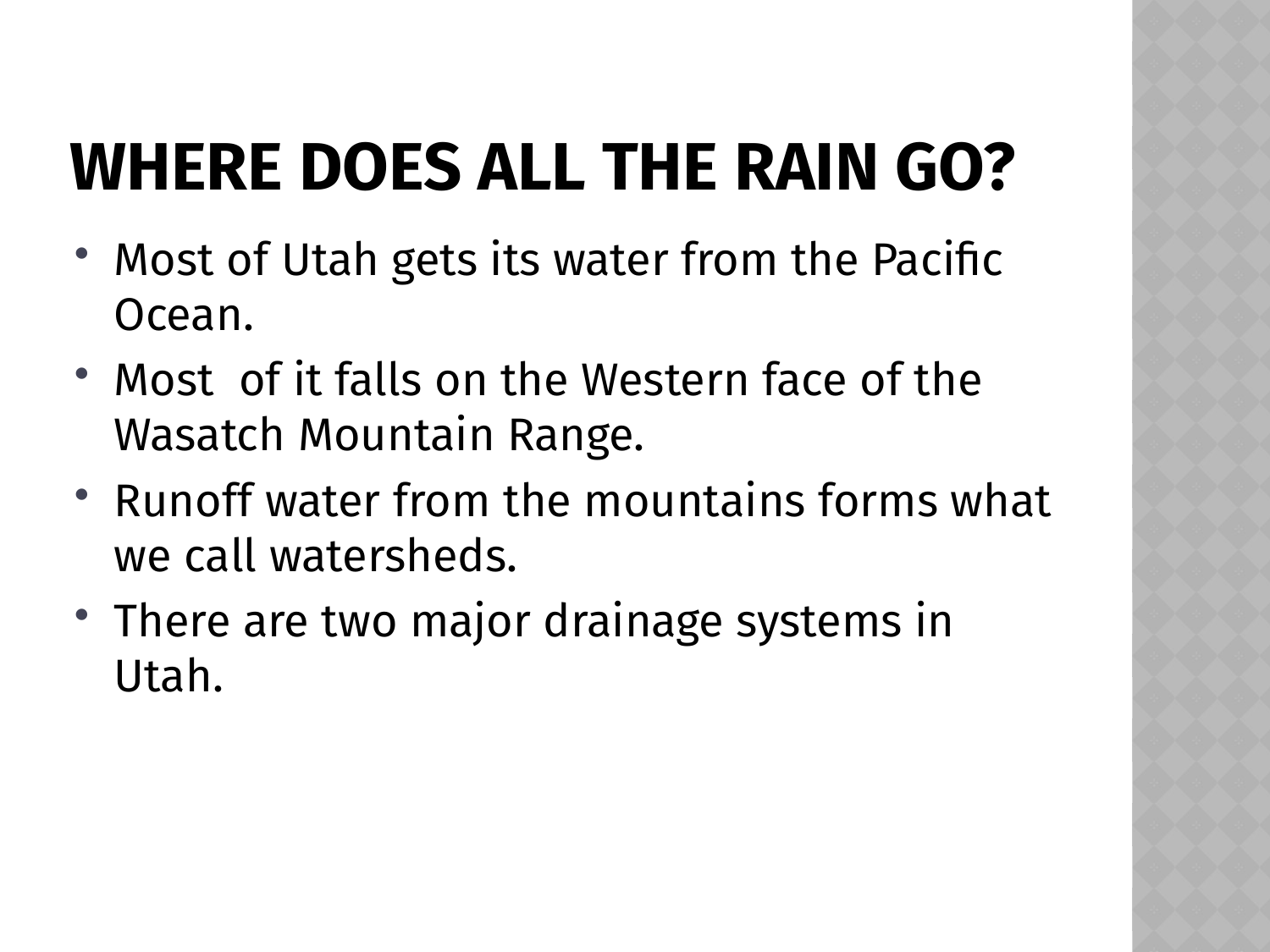

# Where does all the rain go?
Most of Utah gets its water from the Pacific Ocean.
Most  of it falls on the Western face of the Wasatch Mountain Range.
Runoff water from the mountains forms what we call watersheds.
There are two major drainage systems in Utah.